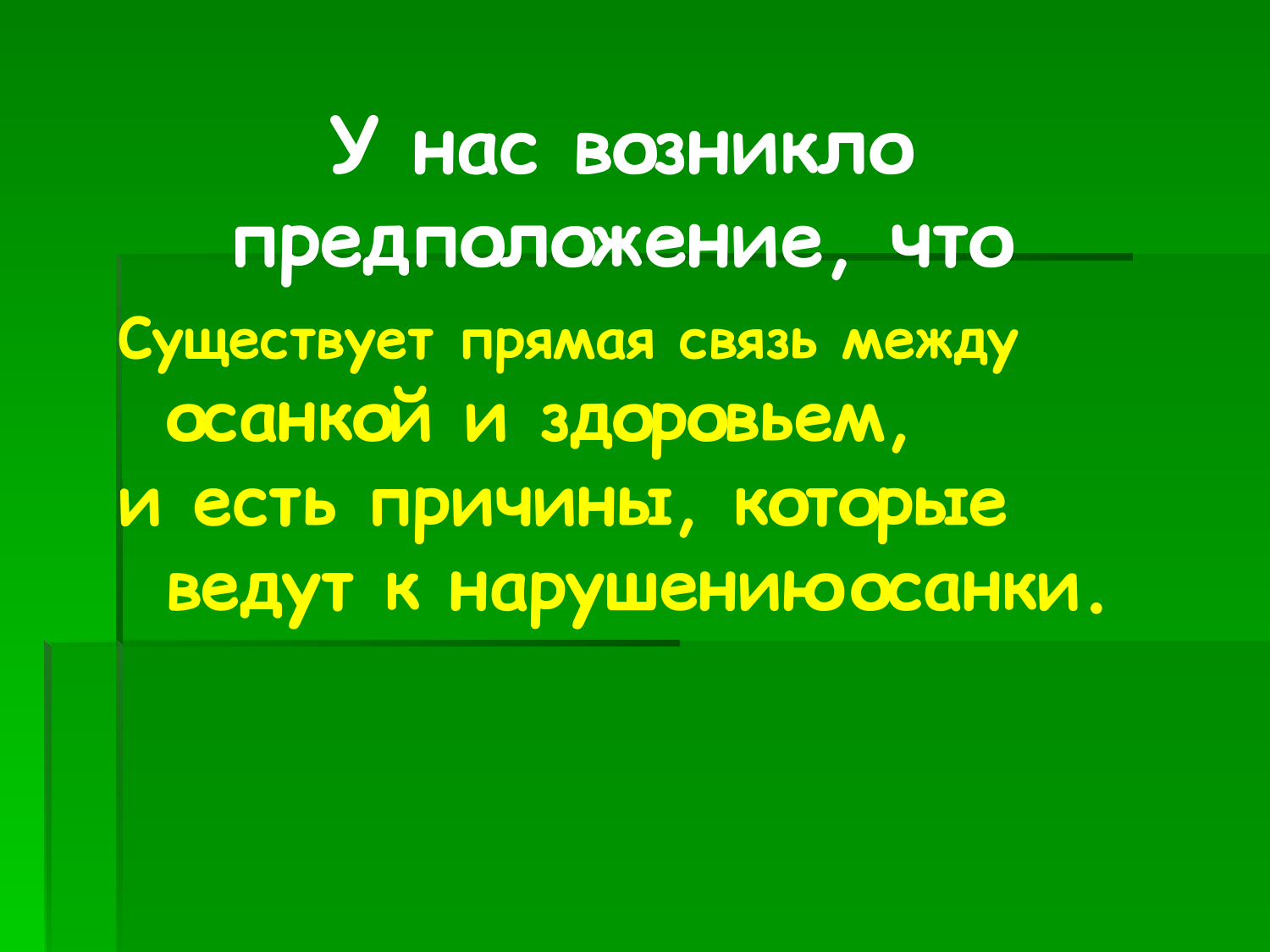

У нас возникло предположение, что
Существует прямая связь между осанкой и здоровьем,
и есть причины, которые ведут к нарушению осанки.